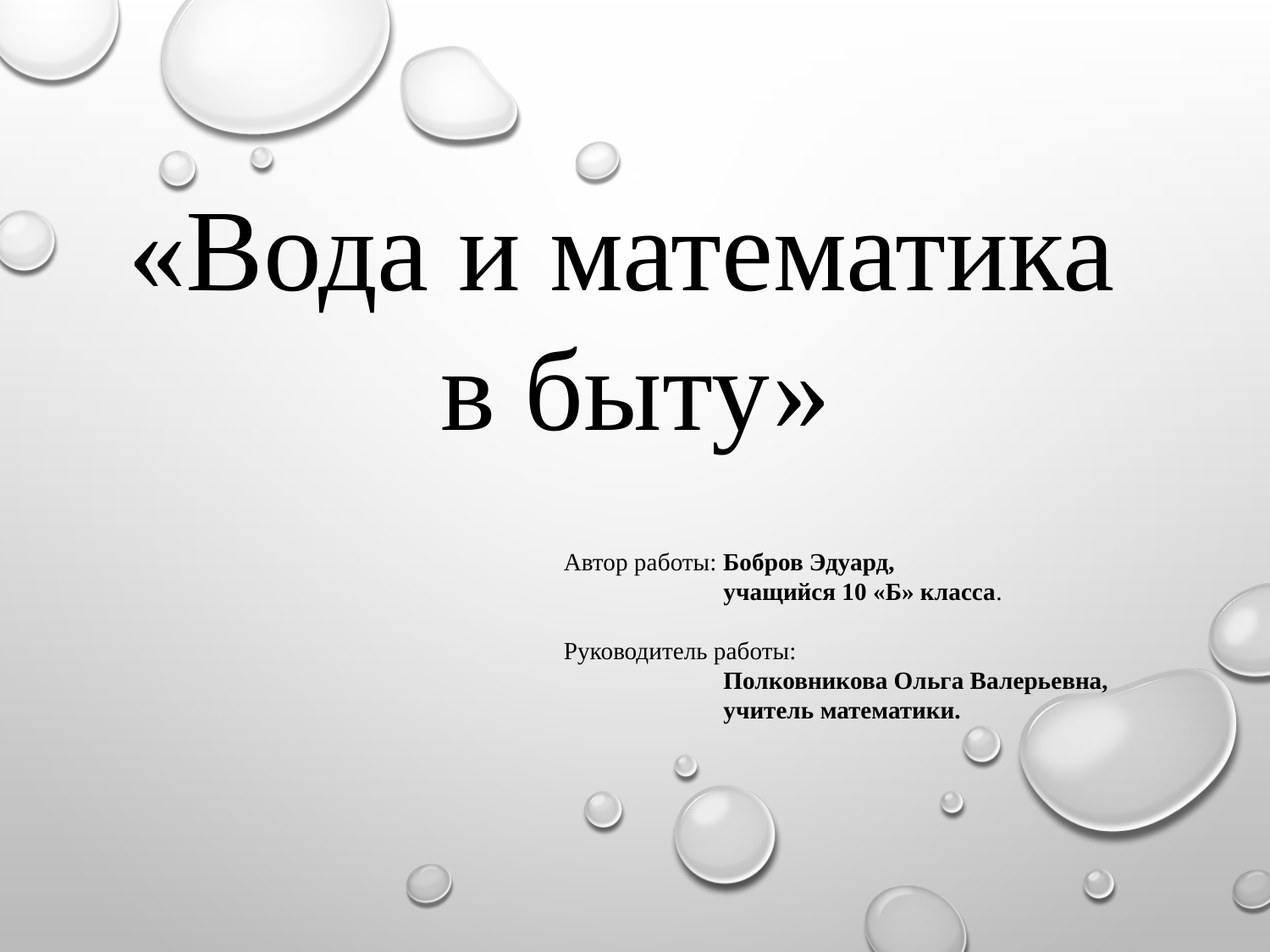

«Вода и математика
в быту»

Автор работы: Бобров Эдуард,
                          учащийся 10 «Б» класса.

Руководитель работы:
                          Полковникова Ольга Валерьевна,
                          учитель математики.